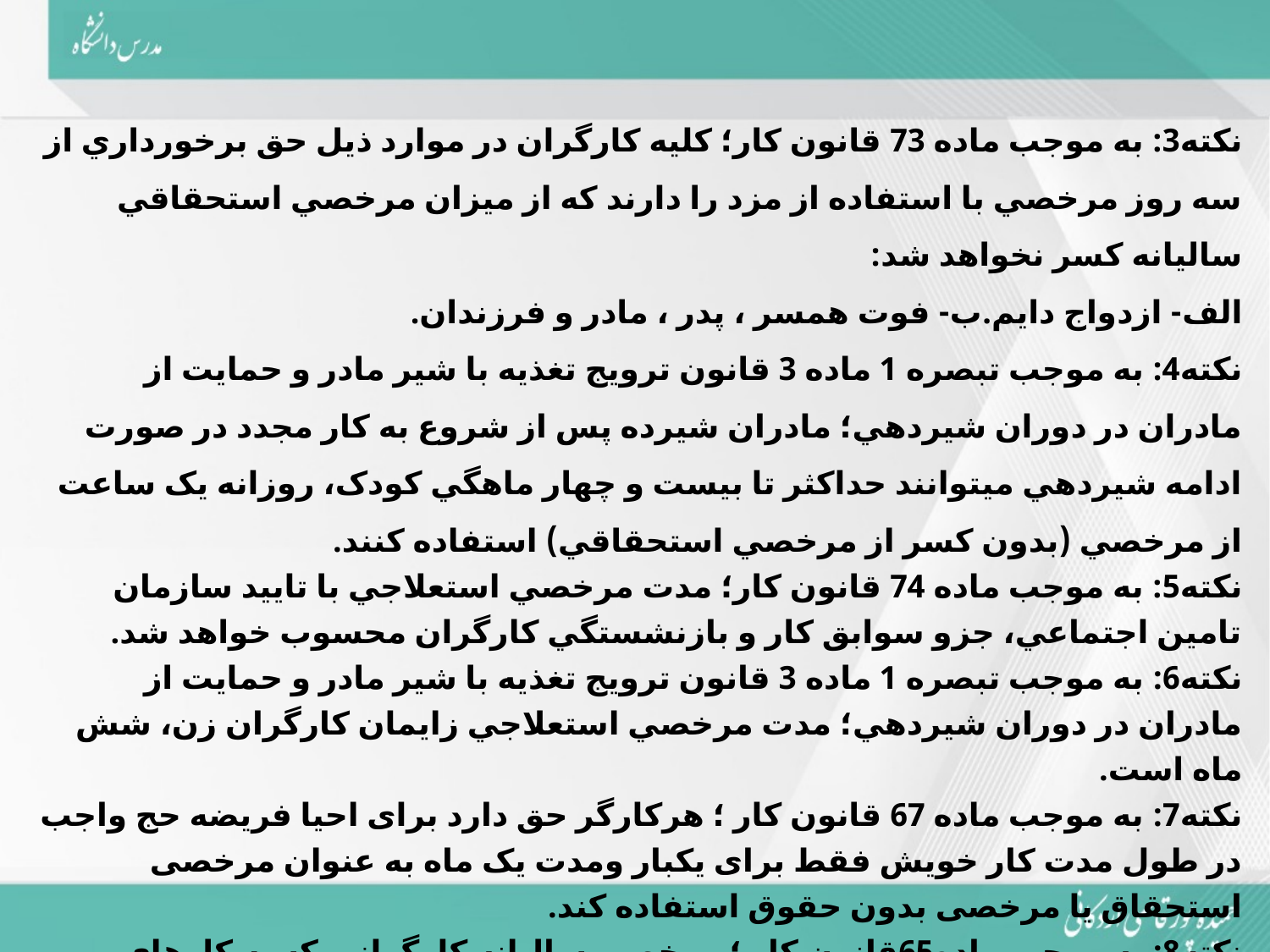

نکته3: به موجب ماده 73 قانون کار؛ كليه كارگران در موارد ذيل حق برخورداري از سه روز مرخصي با استفاده از مزد را دارند که از ميزان مرخصي استحقاقي ساليانه کسر نخواهد شد:
الف- ازدواج دايم.	ب­- فوت همسر ، پدر ، مادر و فرزندان.
نکته4: به موجب تبصره 1 ماده 3 قانون ترويج تغذيه با شير مادر و حمايت از مادران در دوران شيردهي؛ مادران شيرده پس از شروع به کار مجدد در صورت ادامه شيردهي مي­توانند حداکثر تا بيست و چهار ماهگي کودک، روزانه يک ساعت از مرخصي (بدون کسر از مرخصي استحقاقي) استفاده کنند.
نکته5: به موجب ماده 74 قانون کار؛ مدت مرخصي استعلاجي با تاييد سازمان تامين اجتماعي، جزو سوابق كار و بازنشستگي كارگران محسوب خواهد شد.
نکته6: به موجب تبصره 1 ماده 3 قانون ترويج تغذيه با شير مادر و حمايت از مادران در دوران شيردهي؛ مدت مرخصي استعلاجي زايمان كارگران زن، شش ماه است.
نکته7: به موجب ماده 67 قانون کار ؛ هرکارگر حق دارد برای احیا فریضه حج واجب در طول مدت کار خویش فقط برای یکبار ومدت یک ماه به عنوان مرخصی استحقاق یا مرخصی بدون حقوق استفاده کند.
نکته8: به موجب ماده65قانون کار ؛ مرخصی سالیانه کارگرانی که به کارهای سخت وزیان آور اشتغال دارند5هفته است استفاده از این مرخصی حتی الامکان در دو نوبت و درپایان هر شش ماه کار صورت می گیرد.
نکته9: میزان مرخصی استحقاقی کارگران فصلی برحسب ماههای کارکرد تعیین می شود.